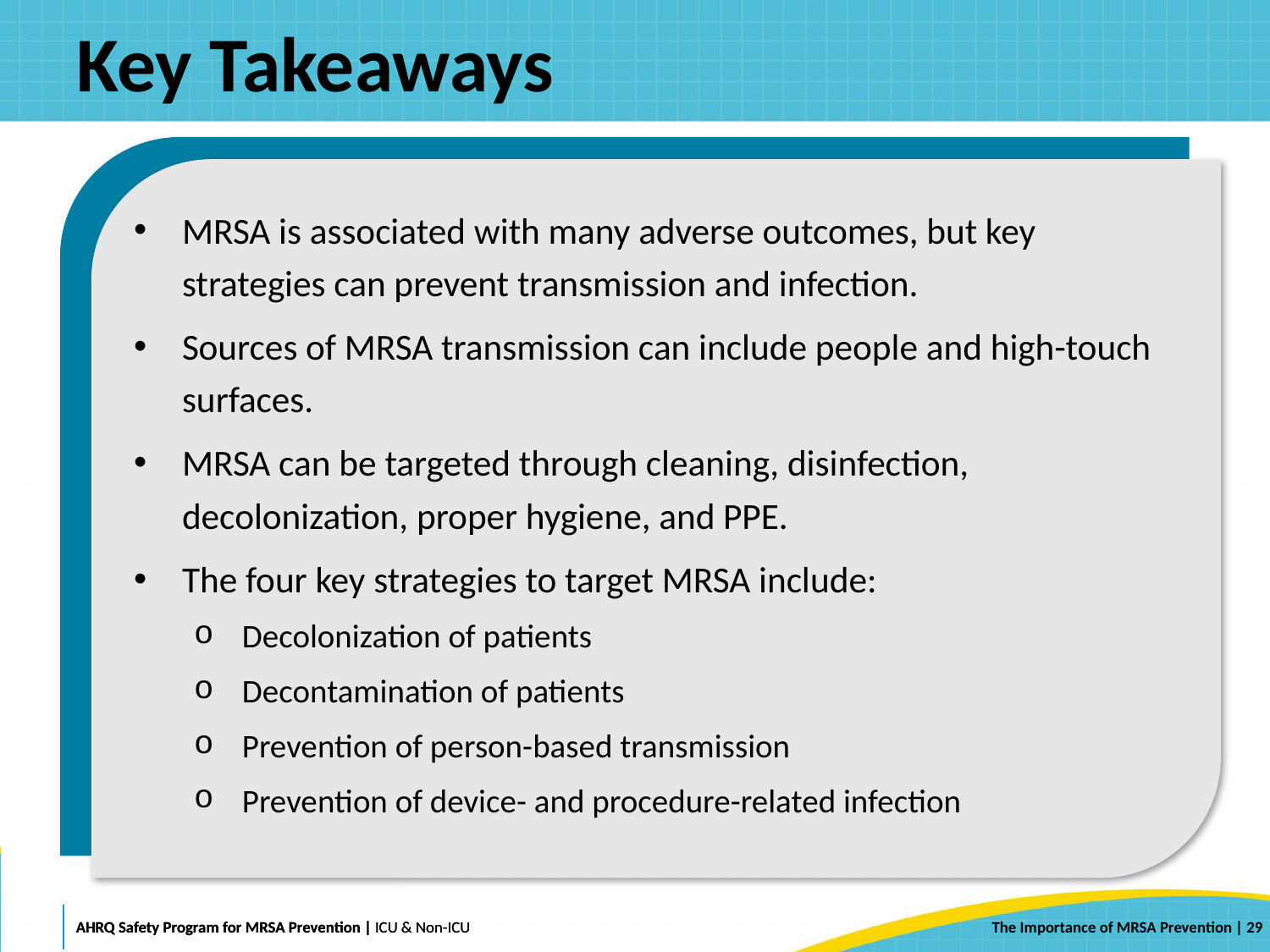

# Key Takeaways
MRSA is associated with many adverse outcomes, but key strategies can prevent transmission and infection.
Sources of MRSA transmission can include people and high-touch surfaces.
MRSA can be targeted through cleaning, disinfection, decolonization, proper hygiene, and PPE.
The four key strategies to target MRSA include:
Decolonization of patients
Decontamination of patients
Prevention of person-based transmission
Prevention of device- and procedure-related infection
 | 29